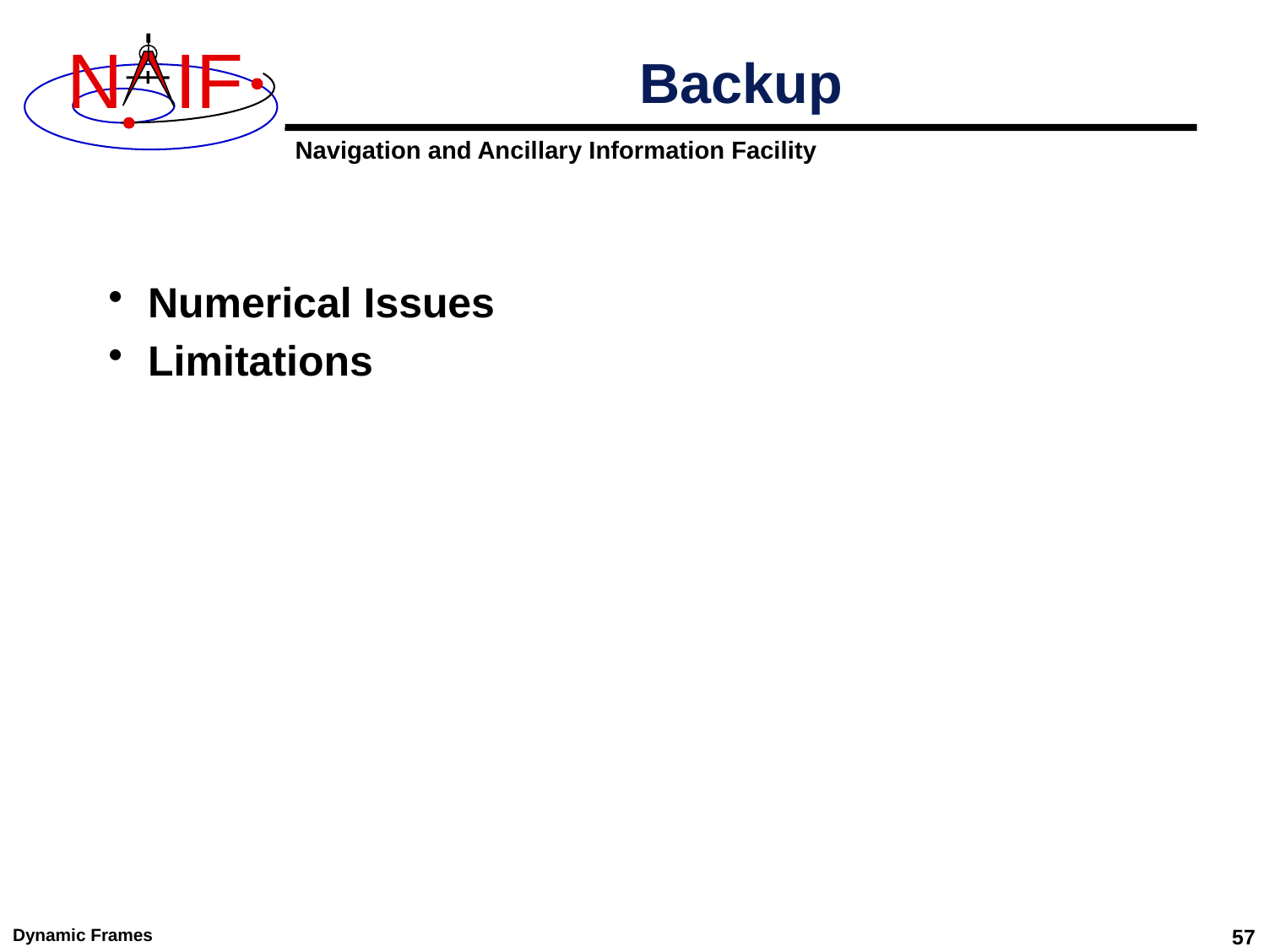

# Backup
Numerical Issues
Limitations
Dynamic Frames
57